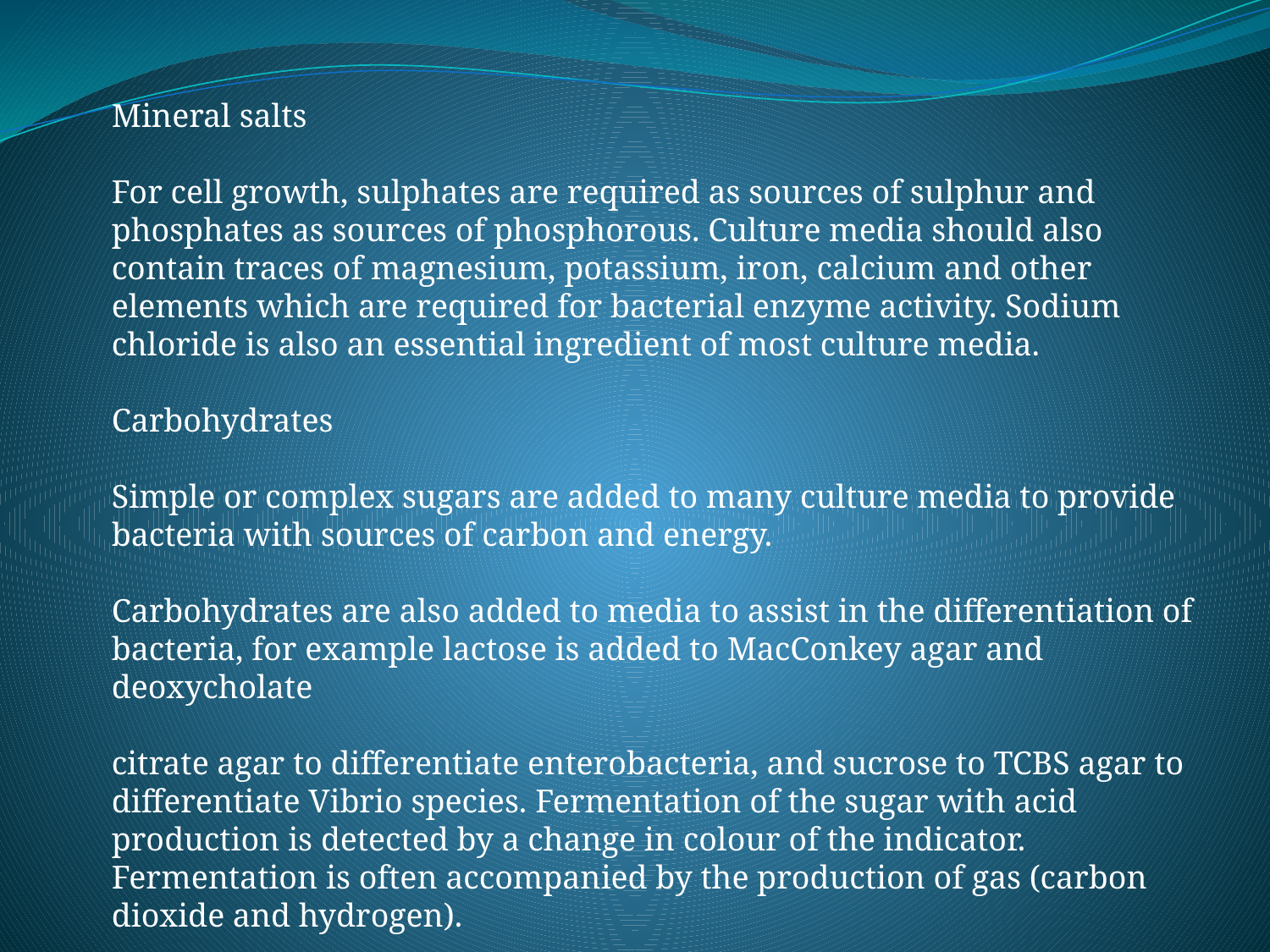

Mineral salts

For cell growth, sulphates are required as sources of sulphur and phosphates as sources of phosphorous. Culture media should also contain traces of magnesium, potassium, iron, calcium and other elements which are required for bacterial enzyme activity. Sodium chloride is also an essential ingredient of most culture media.

Carbohydrates

Simple or complex sugars are added to many culture media to provide bacteria with sources of carbon and energy.

Carbohydrates are also added to media to assist in the differentiation of bacteria, for example lactose is added to MacConkey agar and deoxycholate

citrate agar to differentiate enterobacteria, and sucrose to TCBS agar to differentiate Vibrio species. Fermentation of the sugar with acid production is detected by a change in colour of the indicator. Fermentation is often accompanied by the production of gas (carbon dioxide and hydrogen).